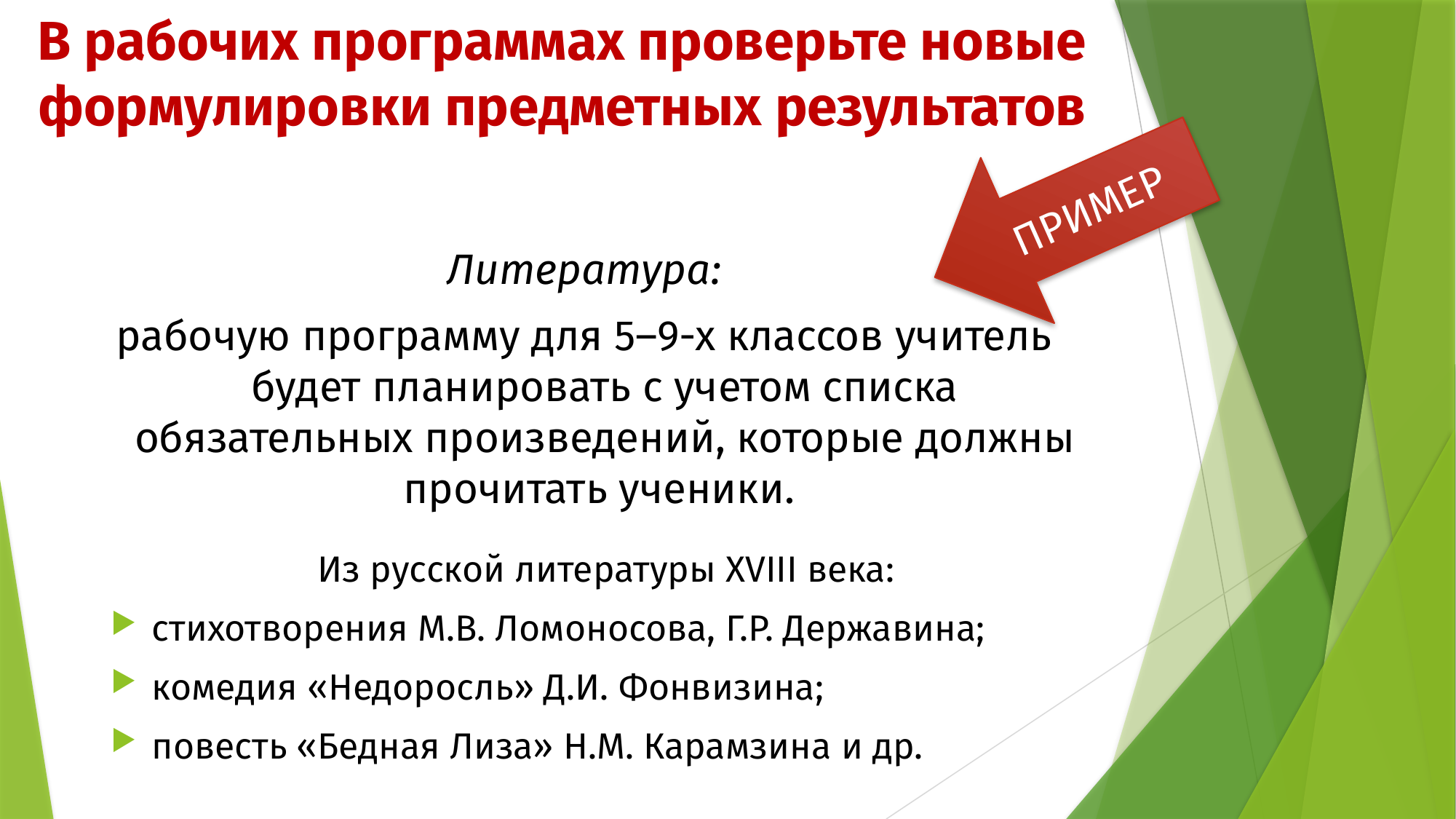

# В рабочих программах проверьте новые формулировки предметных результатов
ПРИМЕР
Литература:
рабочую программу для 5–9-х классов учитель будет планировать с учетом списка обязательных произведений, которые должны прочитать ученики.
Из русской литературы XVIII века:
стихотворения М.В. Ломоносова, Г.Р. Державина;
комедия «Недоросль» Д.И. Фонвизина;
повесть «Бедная Лиза» Н.М. Карамзина и др.